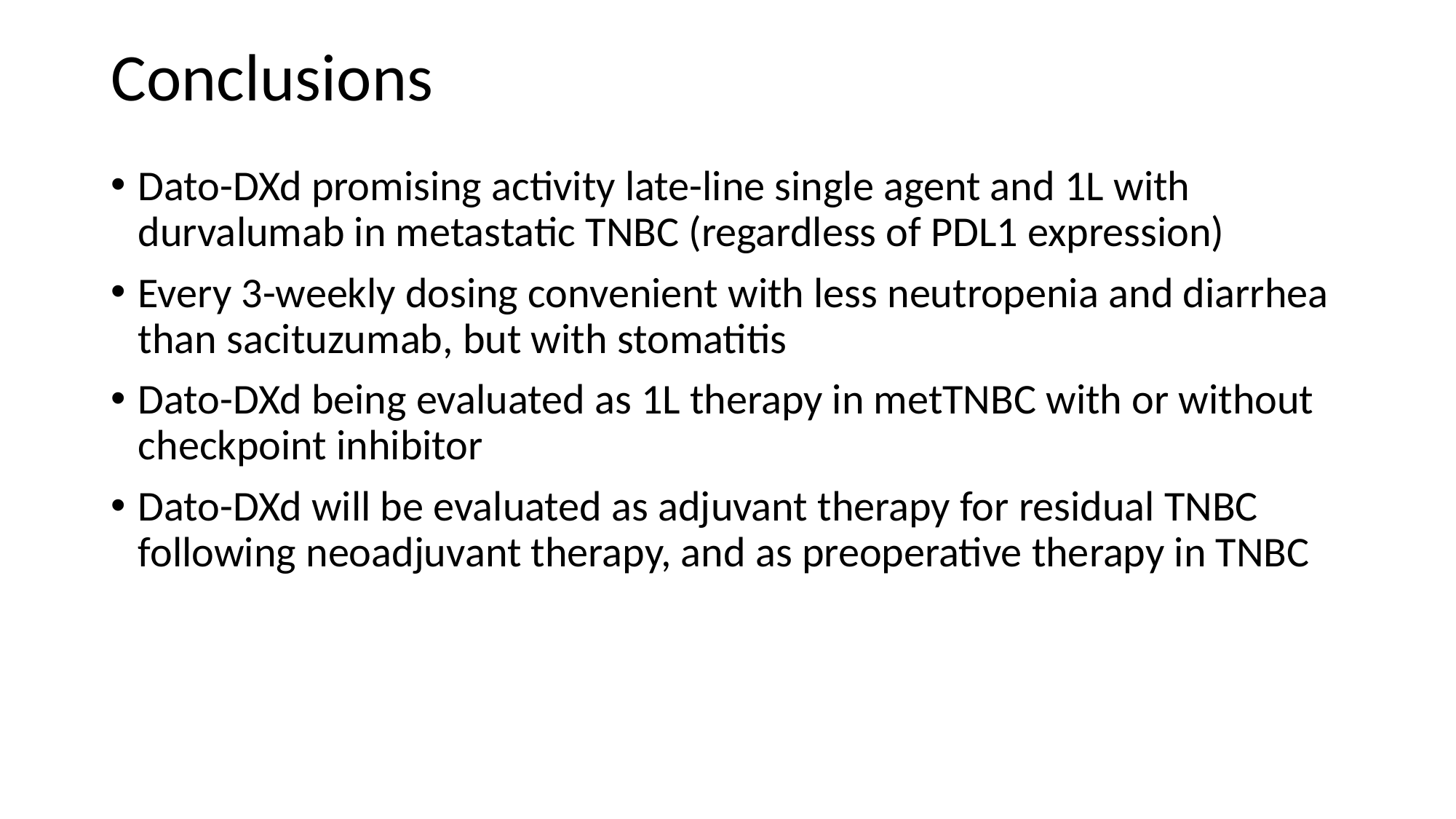

# Conclusions
Dato-DXd promising activity late-line single agent and 1L with durvalumab in metastatic TNBC (regardless of PDL1 expression)
Every 3-weekly dosing convenient with less neutropenia and diarrhea than sacituzumab, but with stomatitis
Dato-DXd being evaluated as 1L therapy in metTNBC with or without checkpoint inhibitor
Dato-DXd will be evaluated as adjuvant therapy for residual TNBC following neoadjuvant therapy, and as preoperative therapy in TNBC